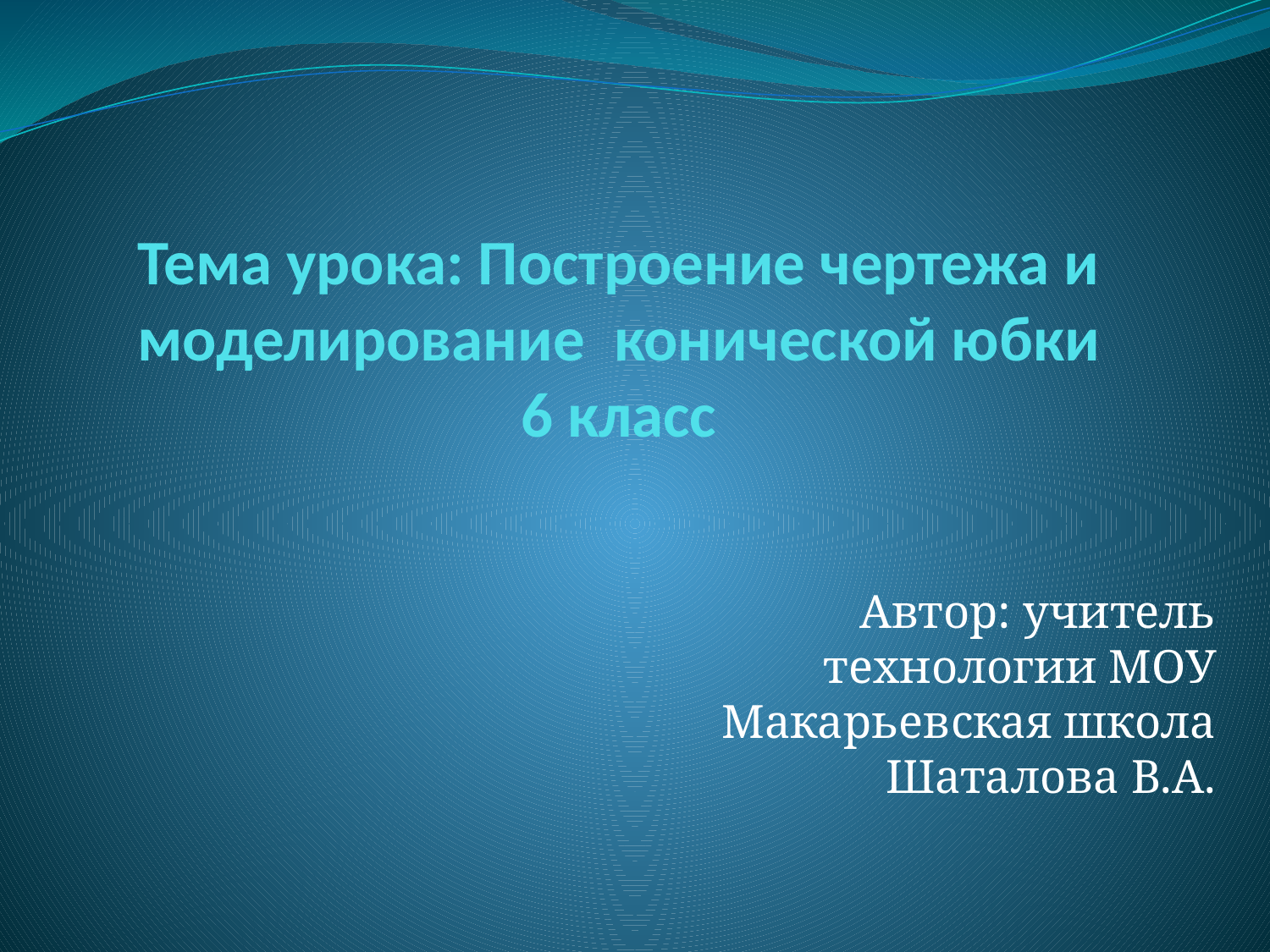

# Тема урока: Построение чертежа и моделирование  конической юбки 6 класс
Автор: учитель технологии МОУ Макарьевская школа Шаталова В.А.